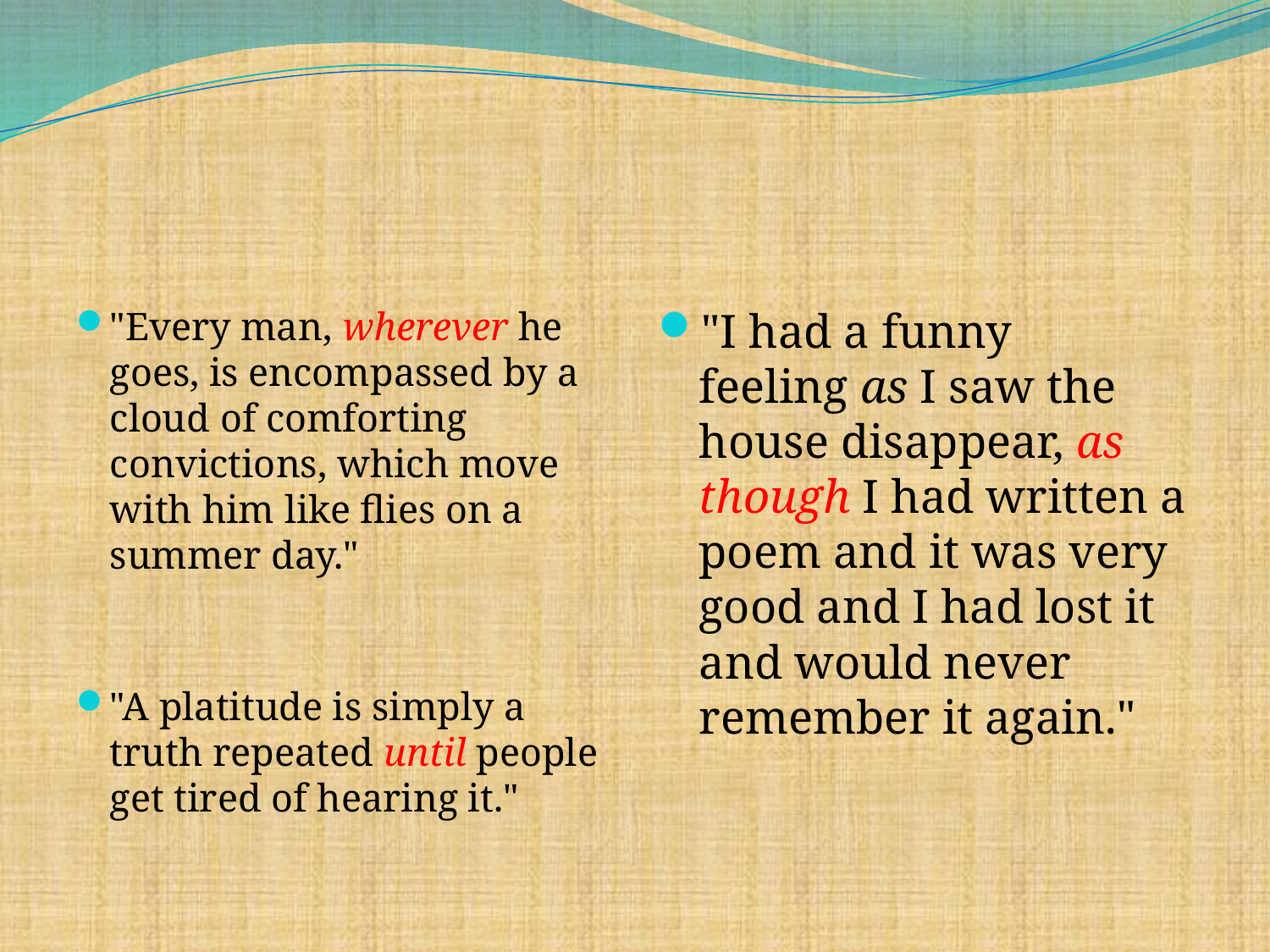

"Every man, wherever he goes, is encompassed by a cloud of comforting convictions, which move with him like flies on a summer day."

"A platitude is simply a truth repeated until people get tired of hearing it."

"I had a funny feeling as I saw the house disappear, as though I had written a poem and it was very good and I had lost it and would never remember it again."